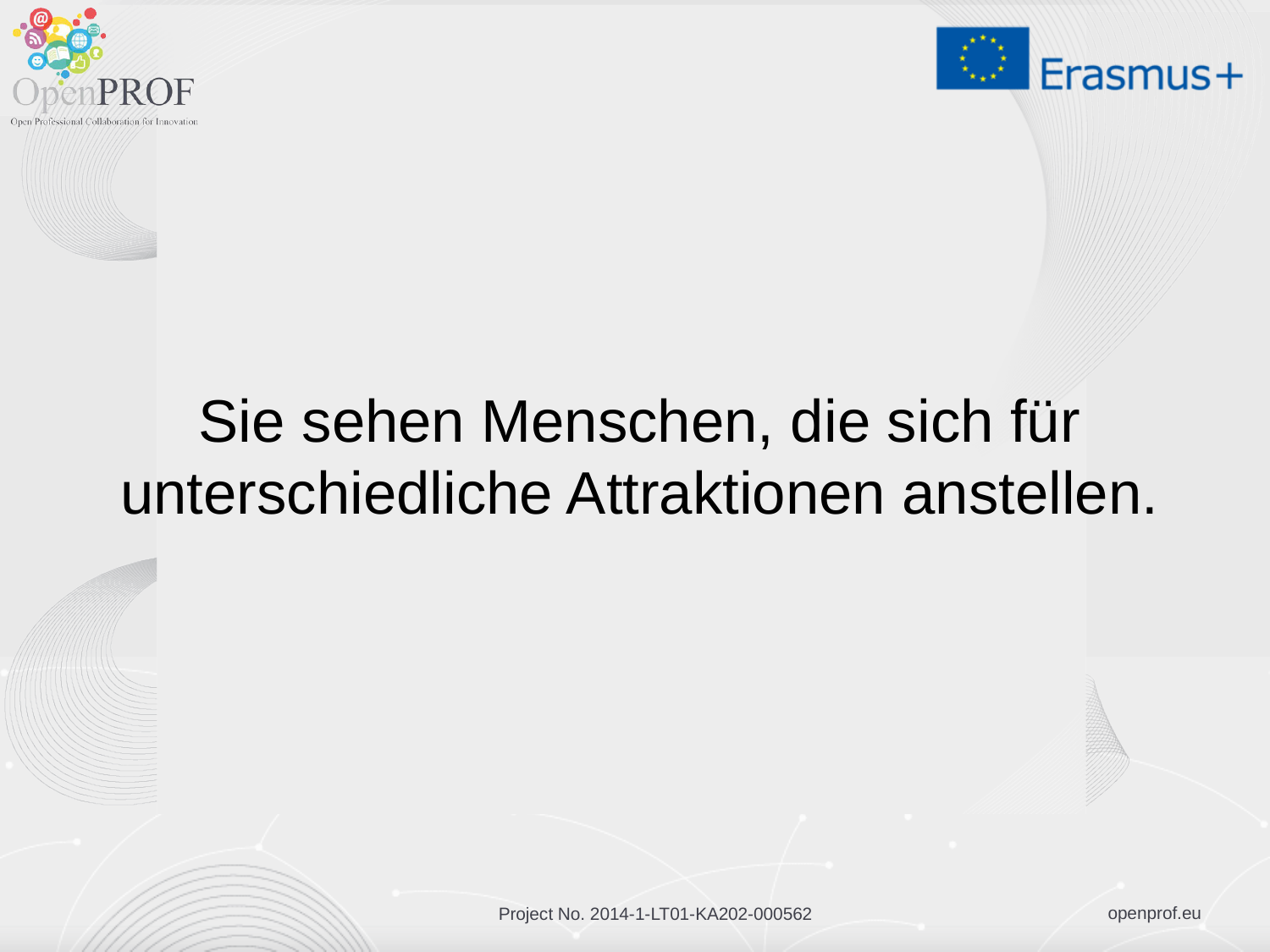

Sie sehen Menschen, die sich für unterschiedliche Attraktionen anstellen.